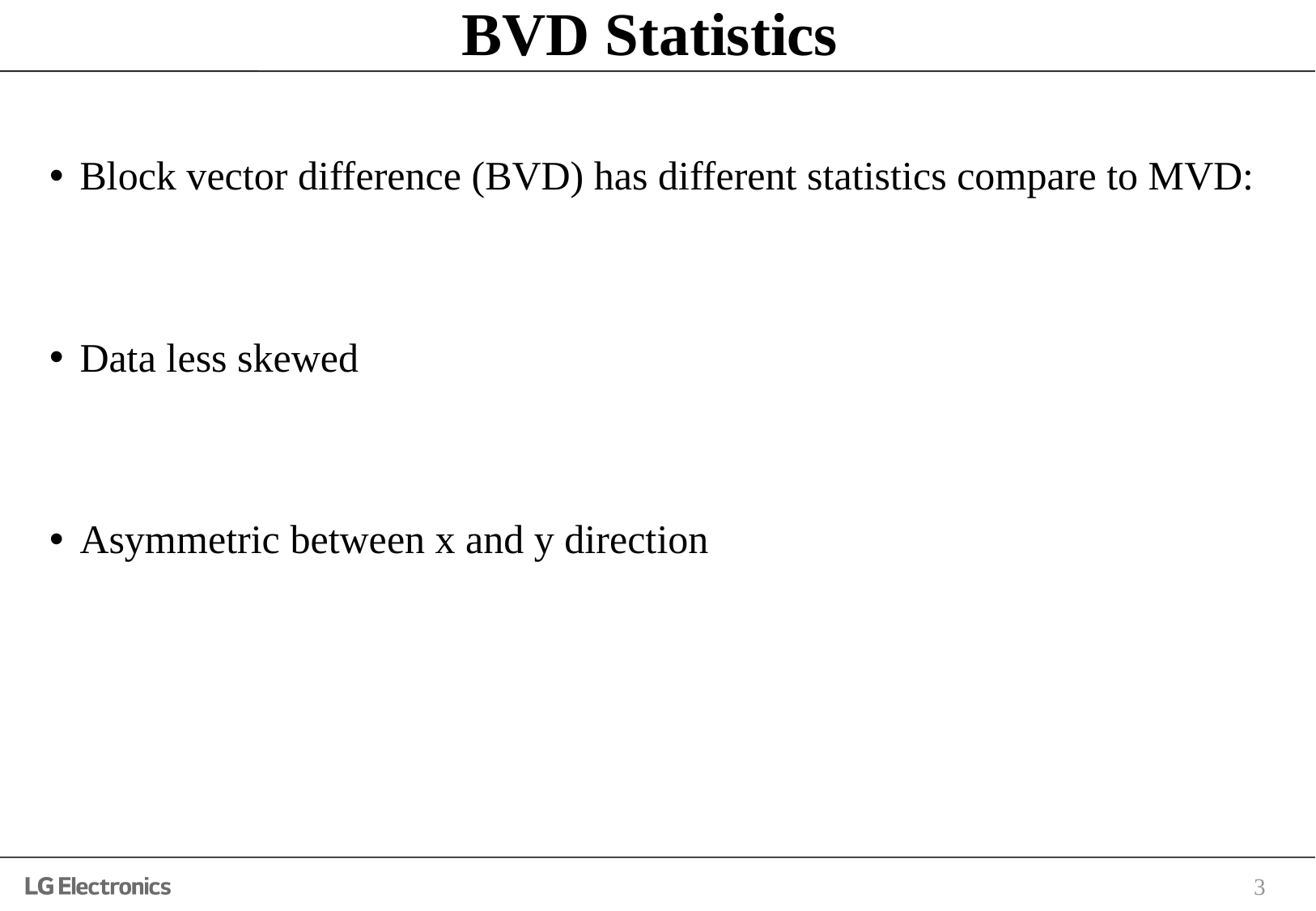

# BVD Statistics
Block vector difference (BVD) has different statistics compare to MVD:

Data less skewed

Asymmetric between x and y direction

3